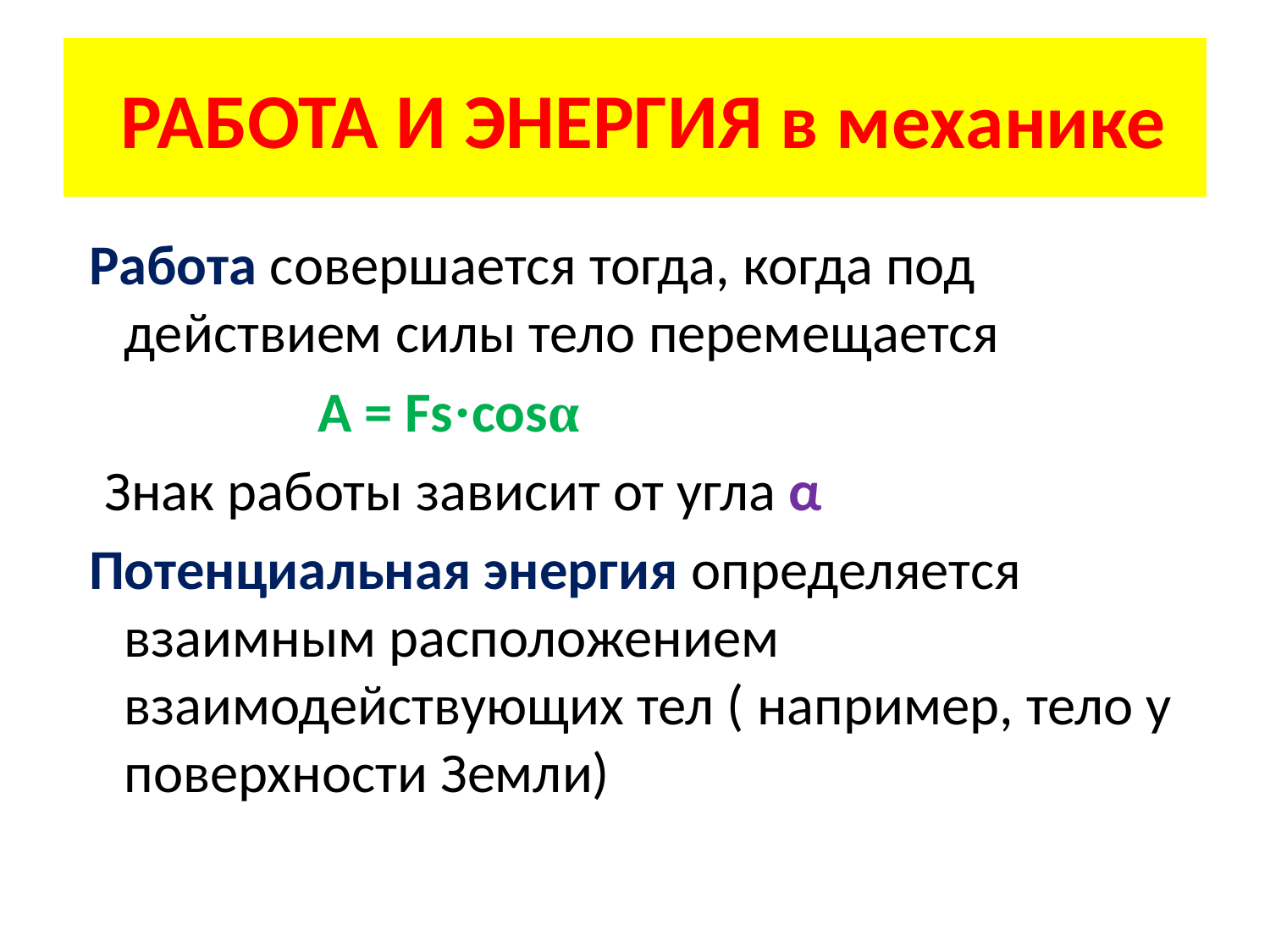

# РАБОТА И ЭНЕРГИЯ в механике
 Работа совершается тогда, когда под действием силы тело перемещается
                   A = Fs·cosα
  Знак работы зависит от угла α
 Потенциальная энергия определяется взаимным расположением взаимодействующих тел ( например, тело у поверхности Земли)